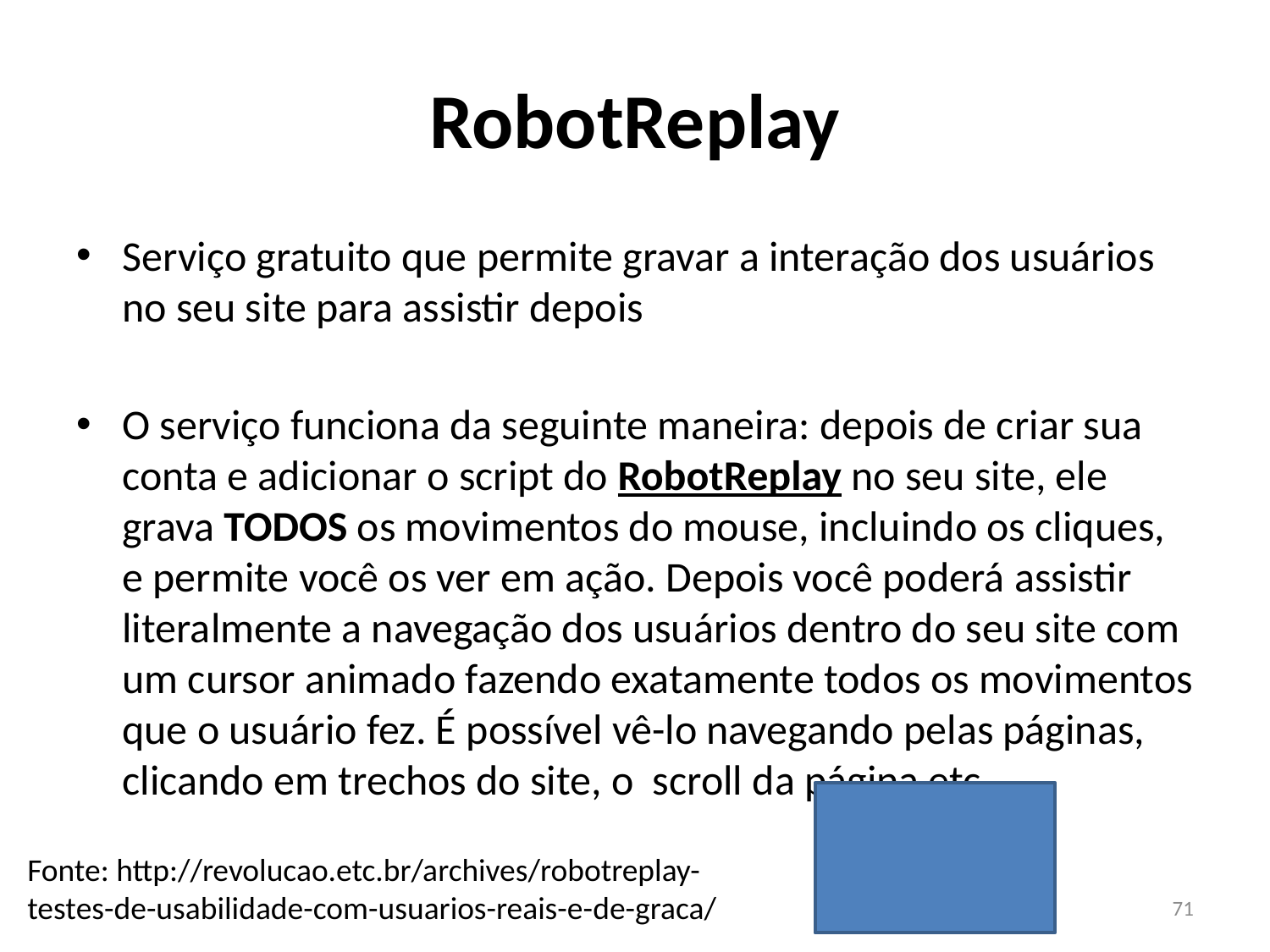

# RobotReplay
Serviço gratuito que permite gravar a interação dos usuários no seu site para assistir depois

O serviço funciona da seguinte maneira: depois de criar sua conta e adicionar o script do RobotReplay no seu site, ele grava TODOS os movimentos do mouse, incluindo os cliques, e permite você os ver em ação. Depois você poderá assistir literalmente a navegação dos usuários dentro do seu site com um cursor animado fazendo exatamente todos os movimentos que o usuário fez. É possível vê-lo navegando pelas páginas, clicando em trechos do site, o  scroll da página etc.

Fonte: http://revolucao.etc.br/archives/robotreplay-testes-de-usabilidade-com-usuarios-reais-e-de-graca/
71